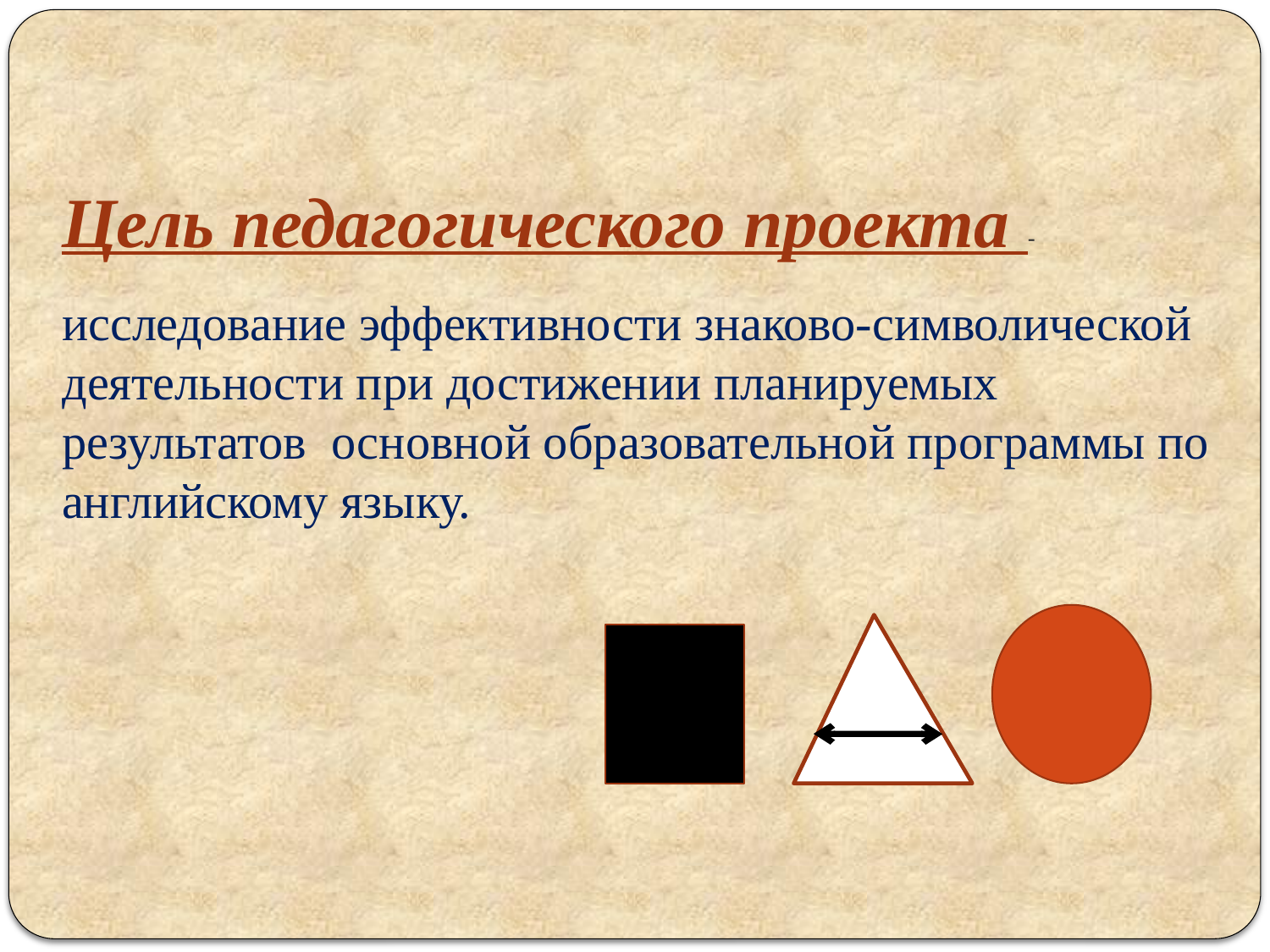

Цель педагогического проекта -

исследование эффективности знаково-символической деятельности при достижении планируемых результатов  основной образовательной программы по английскому языку.